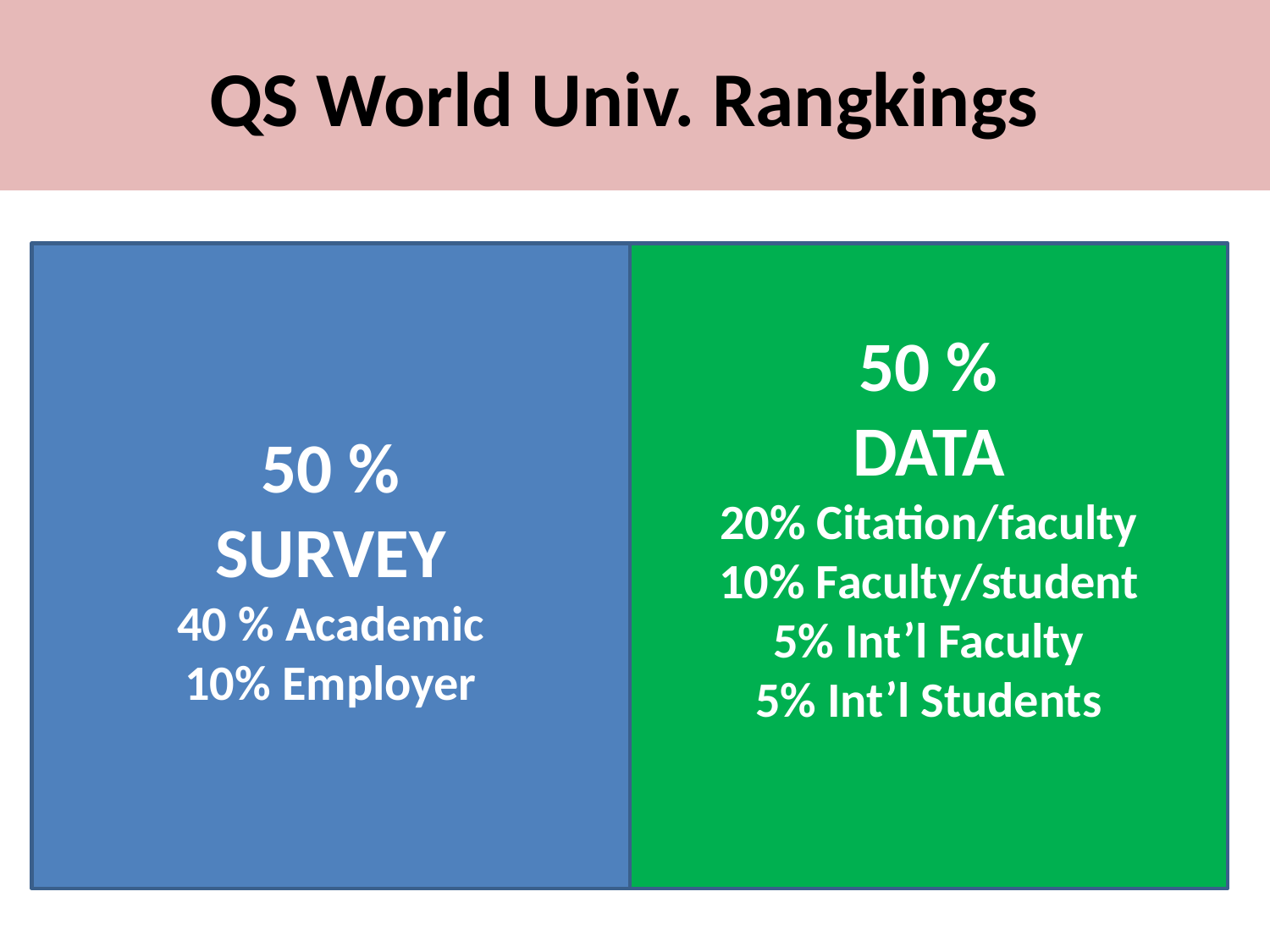

QS World Univ. Rangkings
50 %
SURVEY
40 % Academic
10% Employer
50 %
DATA
20% Citation/faculty
10% Faculty/student
5% Int’l Faculty
5% Int’l Students